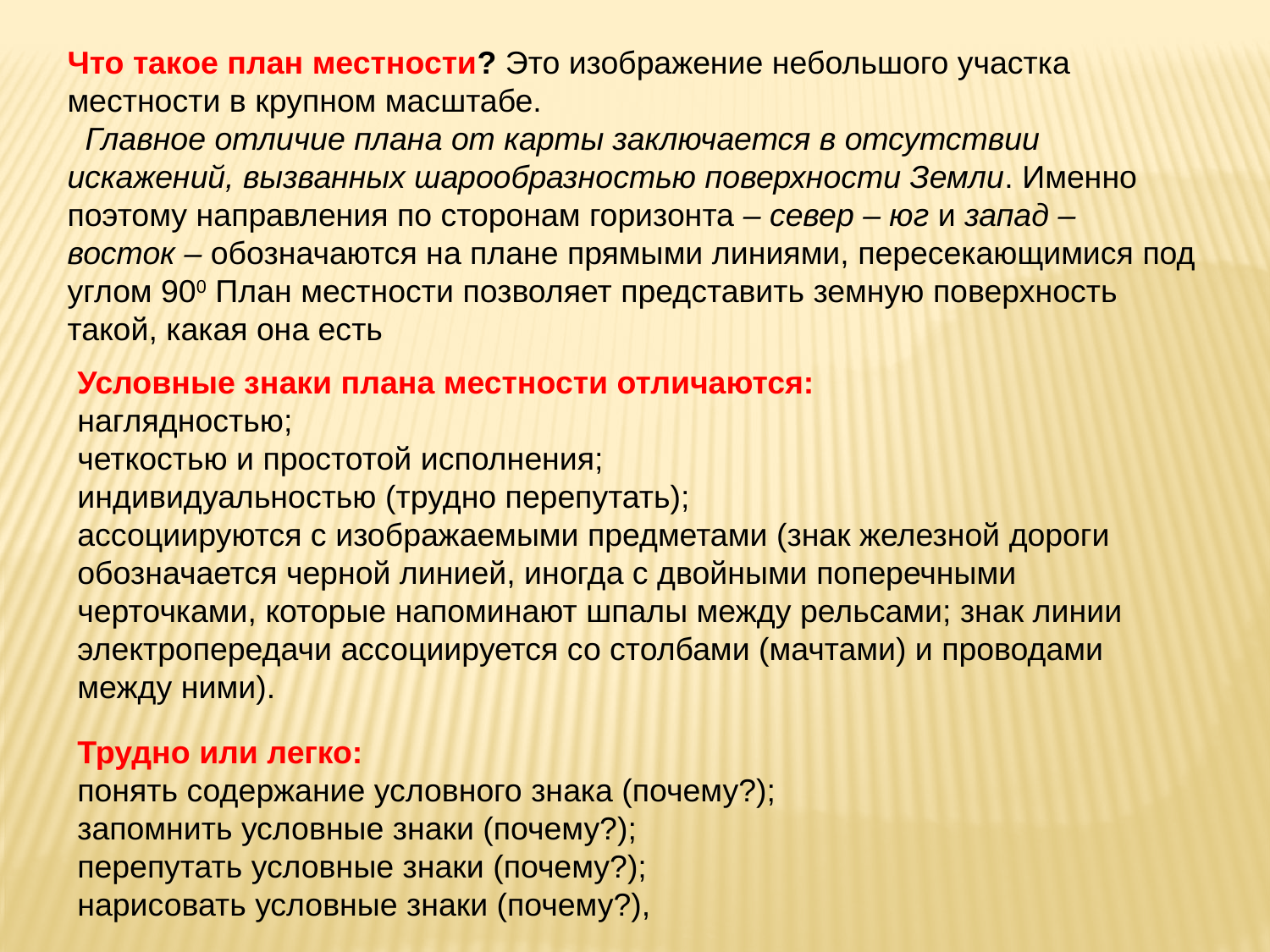

Что такое план местности? Это изображение небольшого участка местности в крупном масштабе.
  Главное отличие плана от карты заключается в отсутствии искажений, вызванных шарообразностью поверхности Земли. Именно поэтому направления по сторонам горизонта – север – юг и запад – восток – обозначаются на плане прямыми линиями, пересекающимися под углом 900 План местности позволяет представить земную поверхность такой, какая она есть
Условные знаки плана местности отличаются:
наглядностью;
четкостью и простотой исполнения;
индивидуальностью (трудно перепутать);
ассоциируются с изображаемыми предметами (знак железной дороги обозначается черной линией, иногда с двойными поперечными черточками, которые напоминают шпалы между рельсами; знак линии электропередачи ассоциируется со столбами (мачтами) и проводами между ними).
Трудно или легко:
понять содержание условного знака (почему?);
запомнить условные знаки (почему?);
перепутать условные знаки (почему?);
нарисовать условные знаки (почему?),